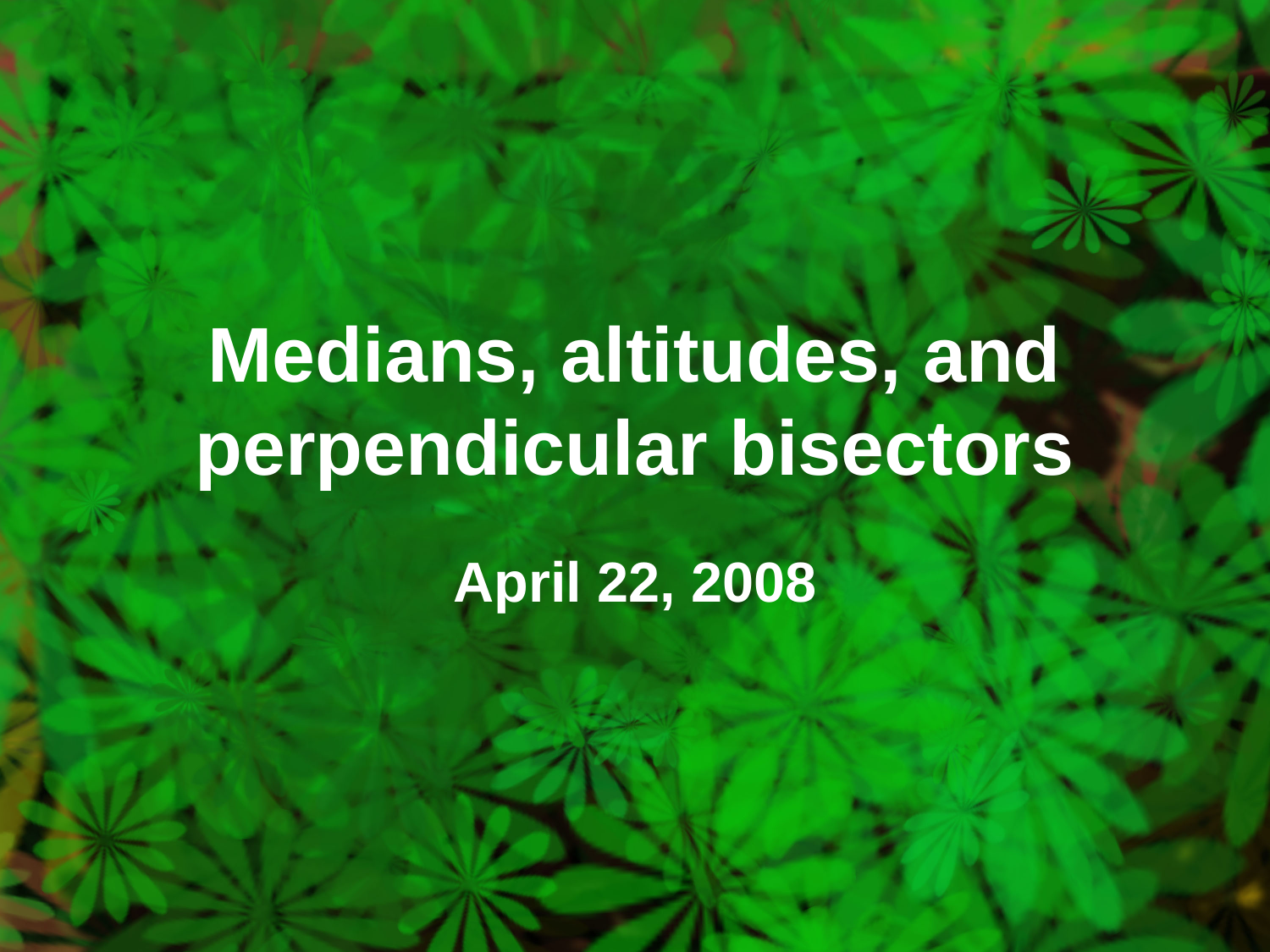

# Medians, altitudes, and perpendicular bisectors
April 22, 2008